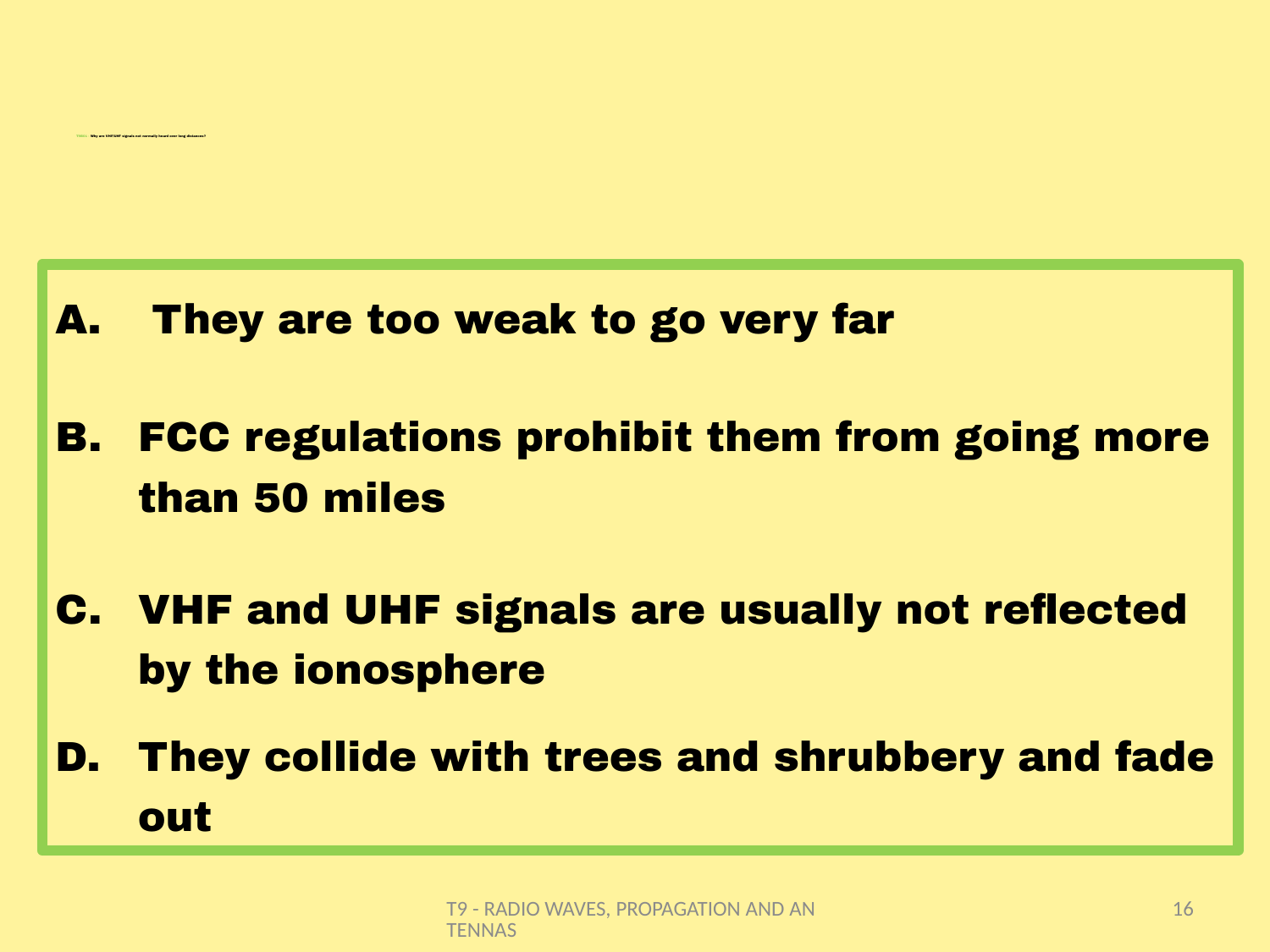

# T9B01 - Why are VHF/UHF signals not normally heard over long distances?

 They are too weak to go very far

FCC regulations prohibit them from going more than 50 miles

VHF and UHF signals are usually not reflected by the ionosphere

They collide with trees and shrubbery and fade out
T9 - RADIO WAVES, PROPAGATION AND ANTENNAS
16